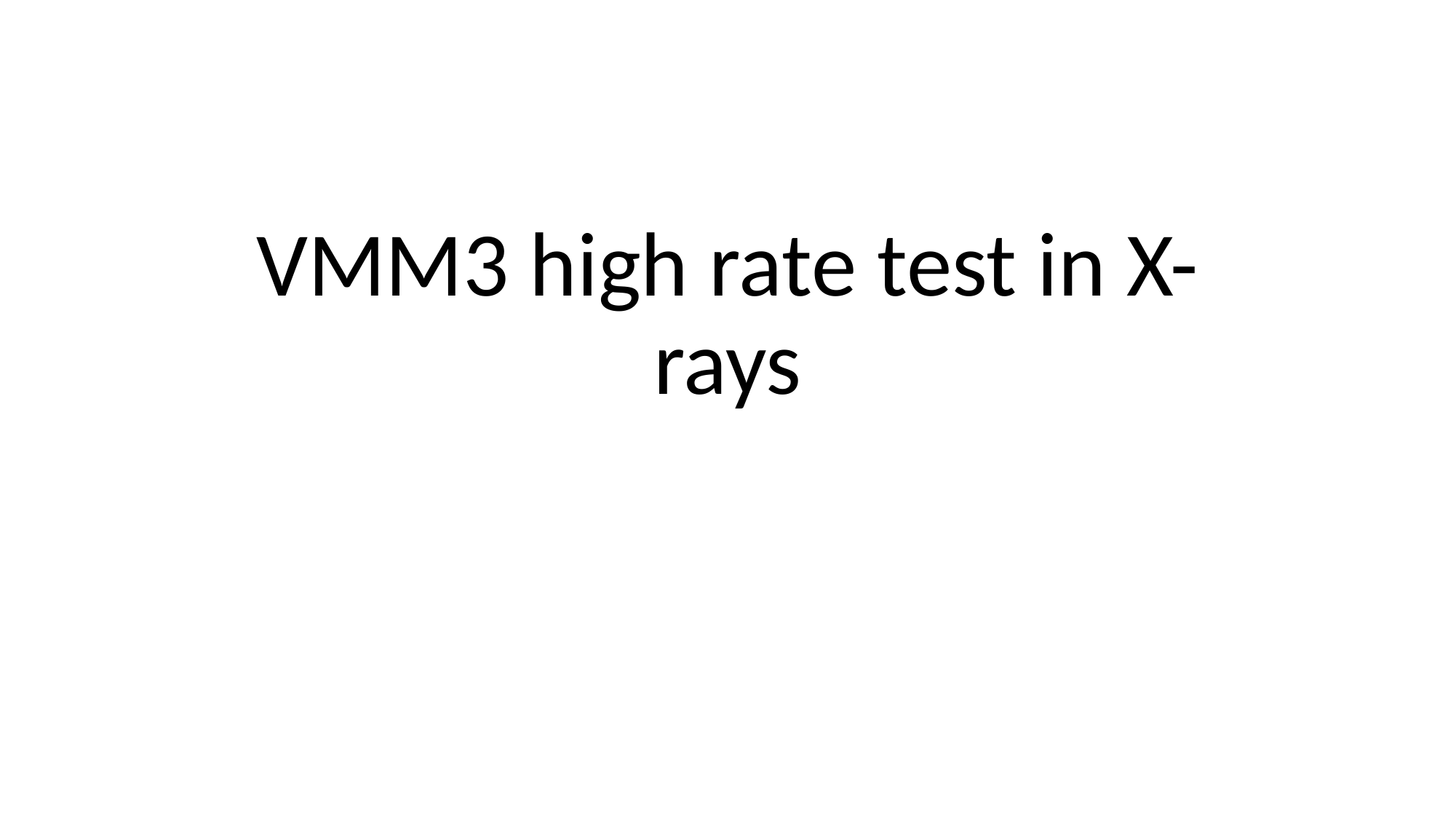

# VMM3 high rate test in X-rays